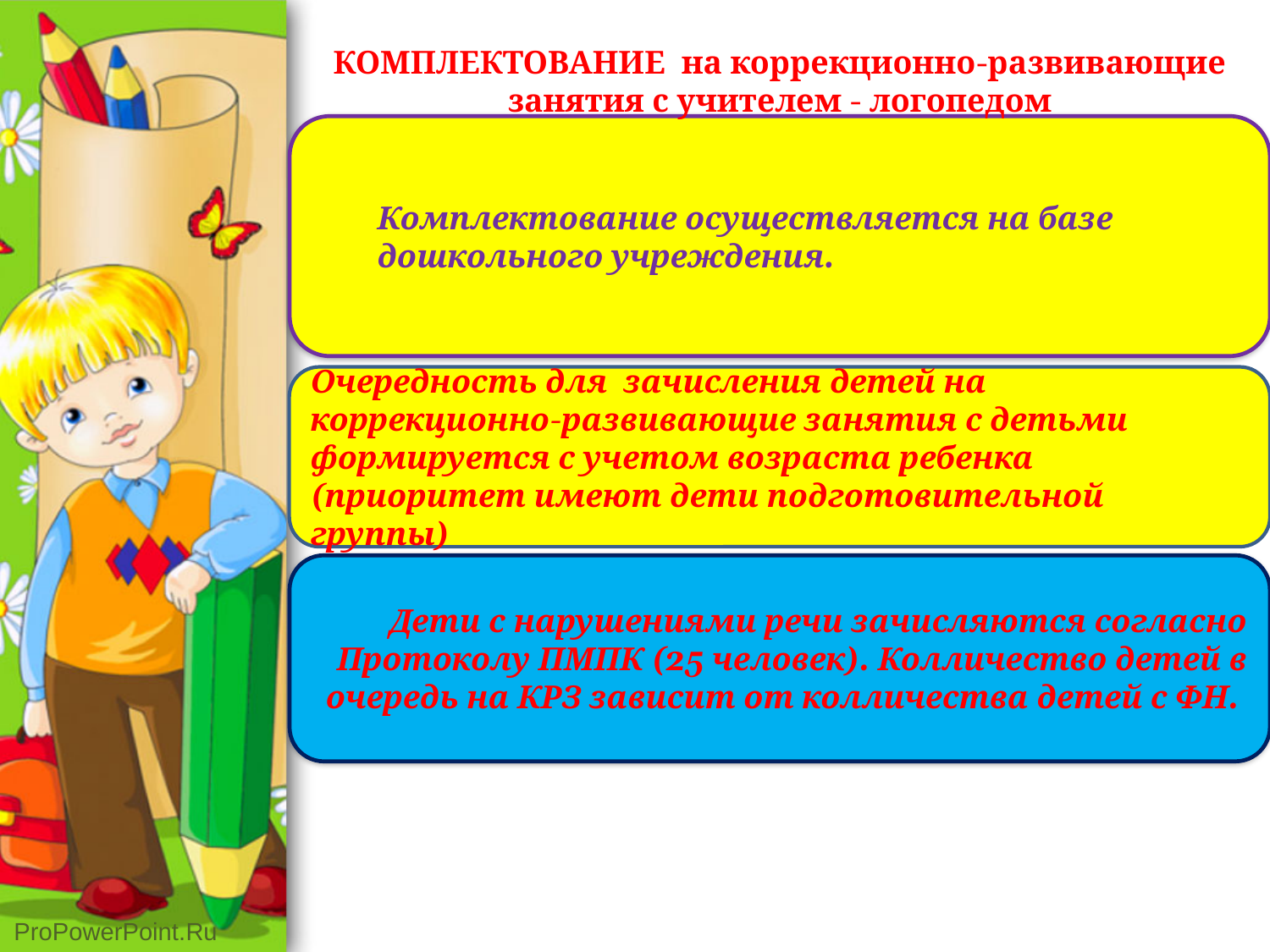

КОМПЛЕКТОВАНИЕ  на коррекционно-развивающие занятия с учителем - логопедом
Комплектование осуществляется на базе дошкольного учреждения.
Очередность для  зачисления детей на  коррекционно-развивающие занятия с детьми формируется с учетом возраста ребенка (приоритет имеют дети подготовительной группы)
Дети с нарушениями речи зачисляются согласно Протоколу ПМПК (25 человек). Колличество детей в очередь на КРЗ зависит от колличества детей с ФН.